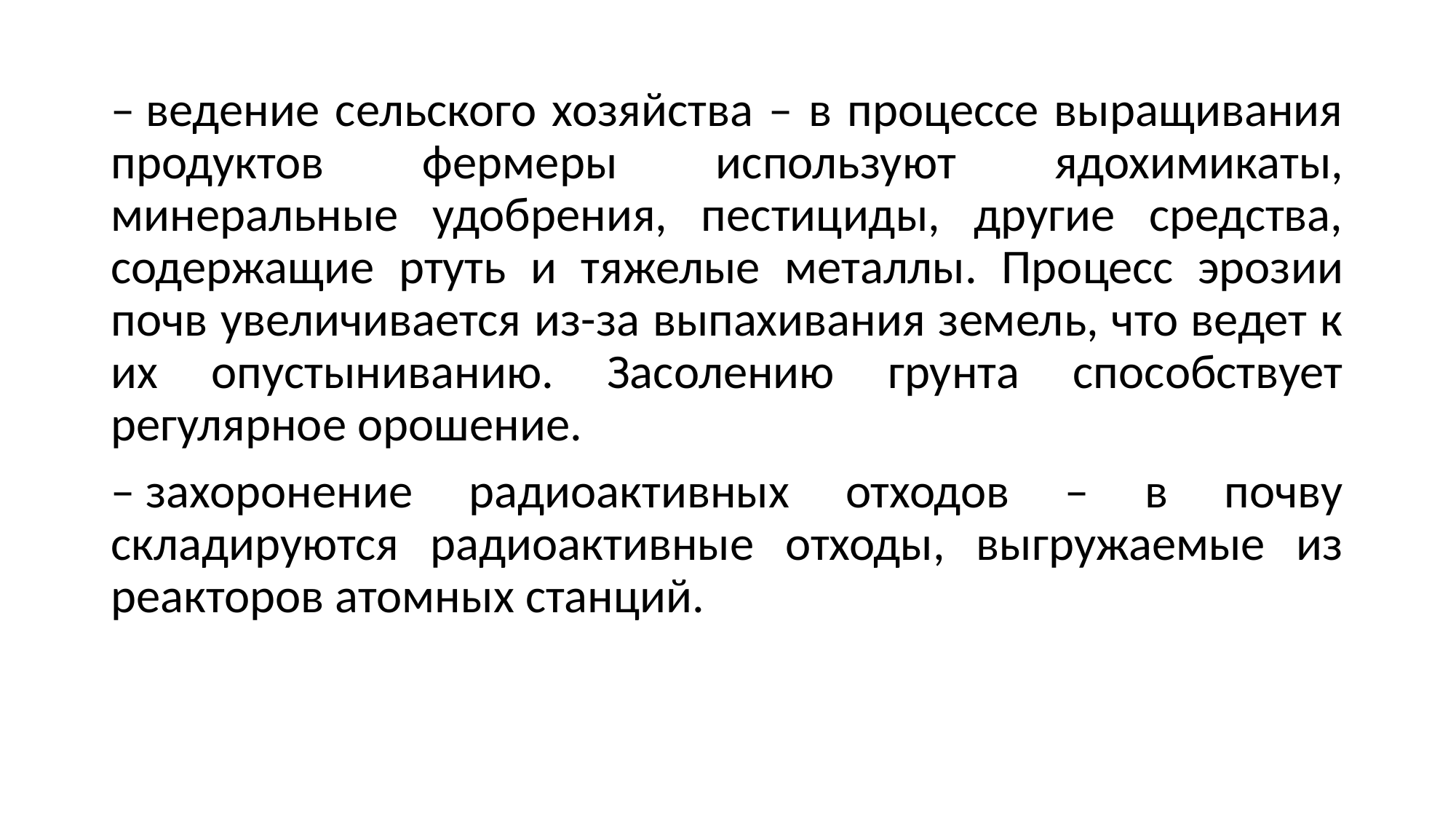

– ведение сельского хозяйства – в процессе выращивания продуктов фермеры используют ядохимикаты, минеральные удобрения, пестициды, другие средства, содержащие ртуть и тяжелые металлы. Процесс эрозии почв увеличивается из-за выпахивания земель, что ведет к их опустыниванию. Засолению грунта способствует регулярное орошение.
– захоронение радиоактивных отходов – в почву складируются радиоактивные отходы, выгружаемые из реакторов атомных станций.